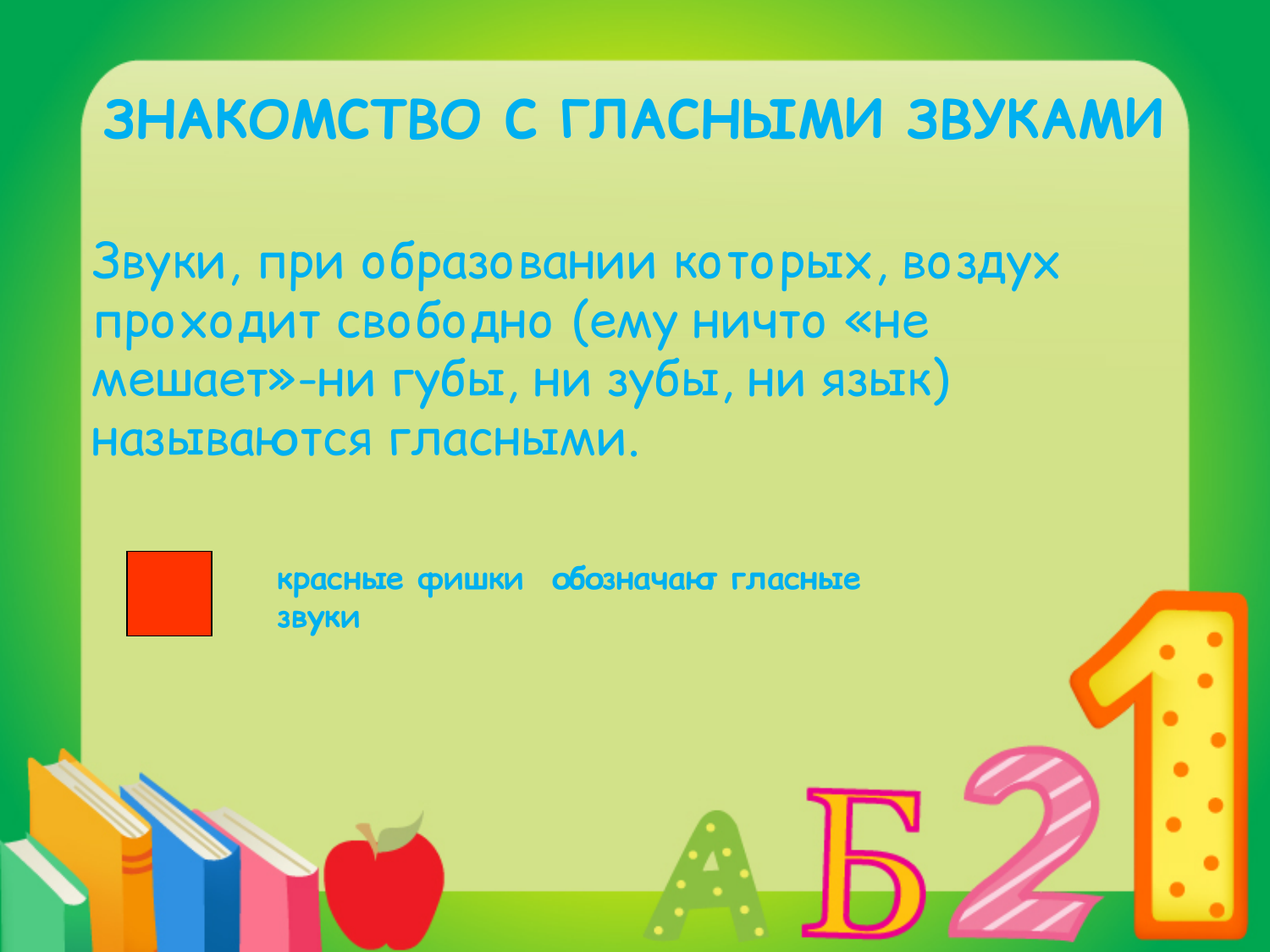

# Знакомство с гласными звуками
Звуки, при образовании которых, воздух проходит свободно (ему ничто «не мешает»-ни губы, ни зубы, ни язык) называются гласными.

красные фишки  обозначают гласные звуки